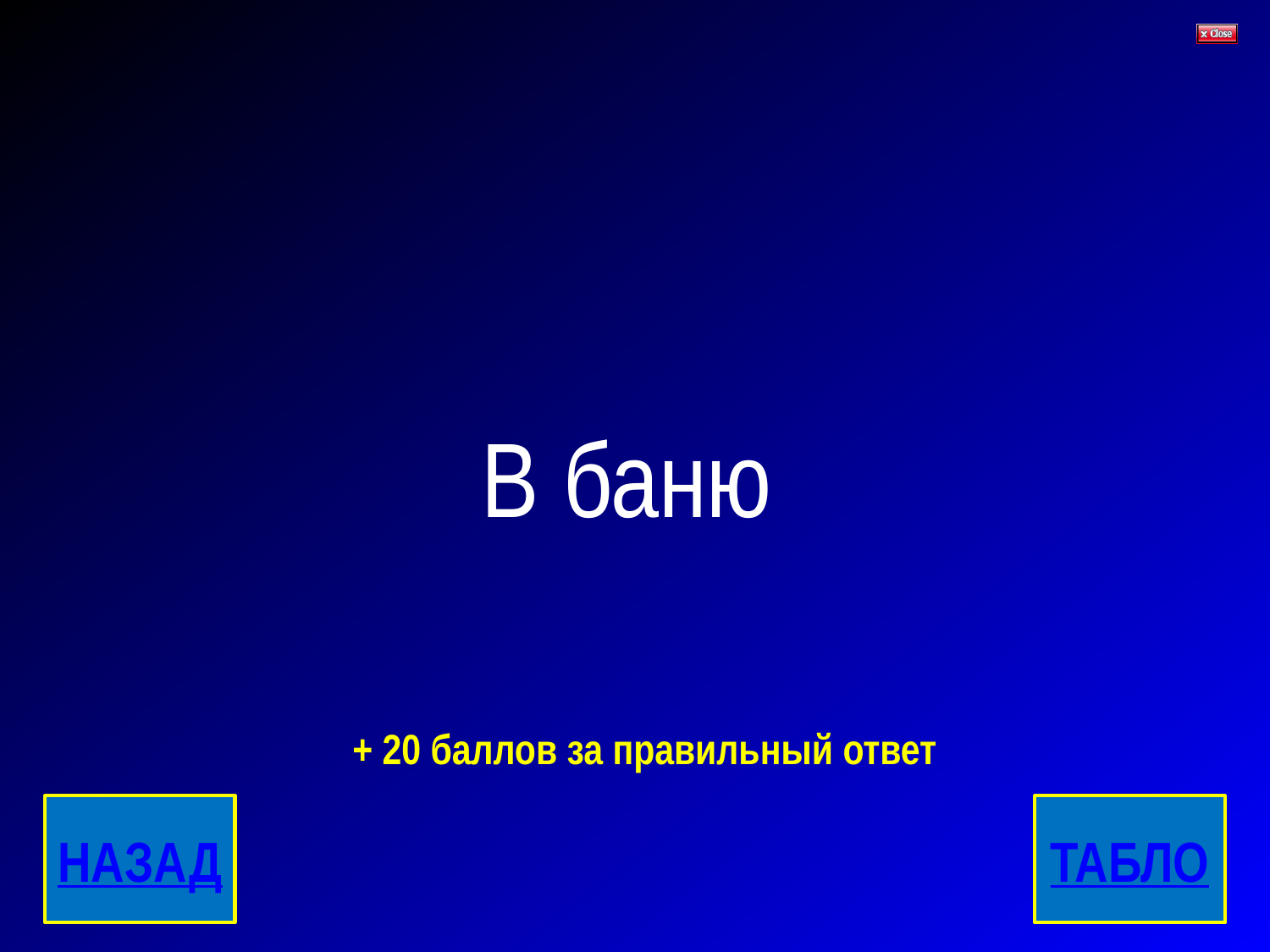

# В баню
+ 20 баллов за правильный ответ
НАЗАД
ТАБЛО